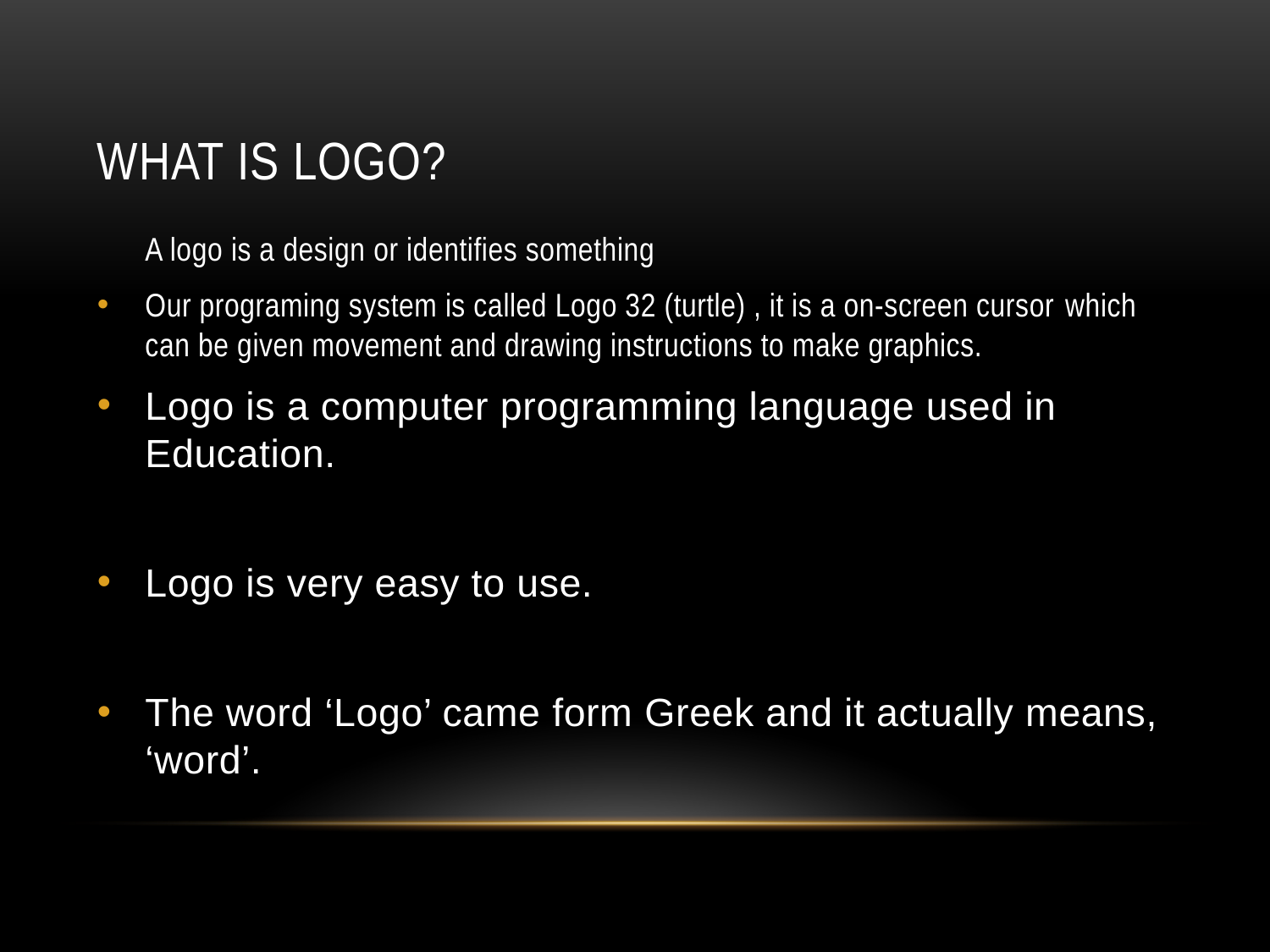

# What is Logo?
      A logo is a design or identifies something
Our programing system is called Logo 32 (turtle) , it is a on-screen cursor which can be given movement and drawing instructions to make graphics.
Logo is a computer programming language used in Education.

Logo is very easy to use.

The word ‘Logo’ came form Greek and it actually means, ‘word’.